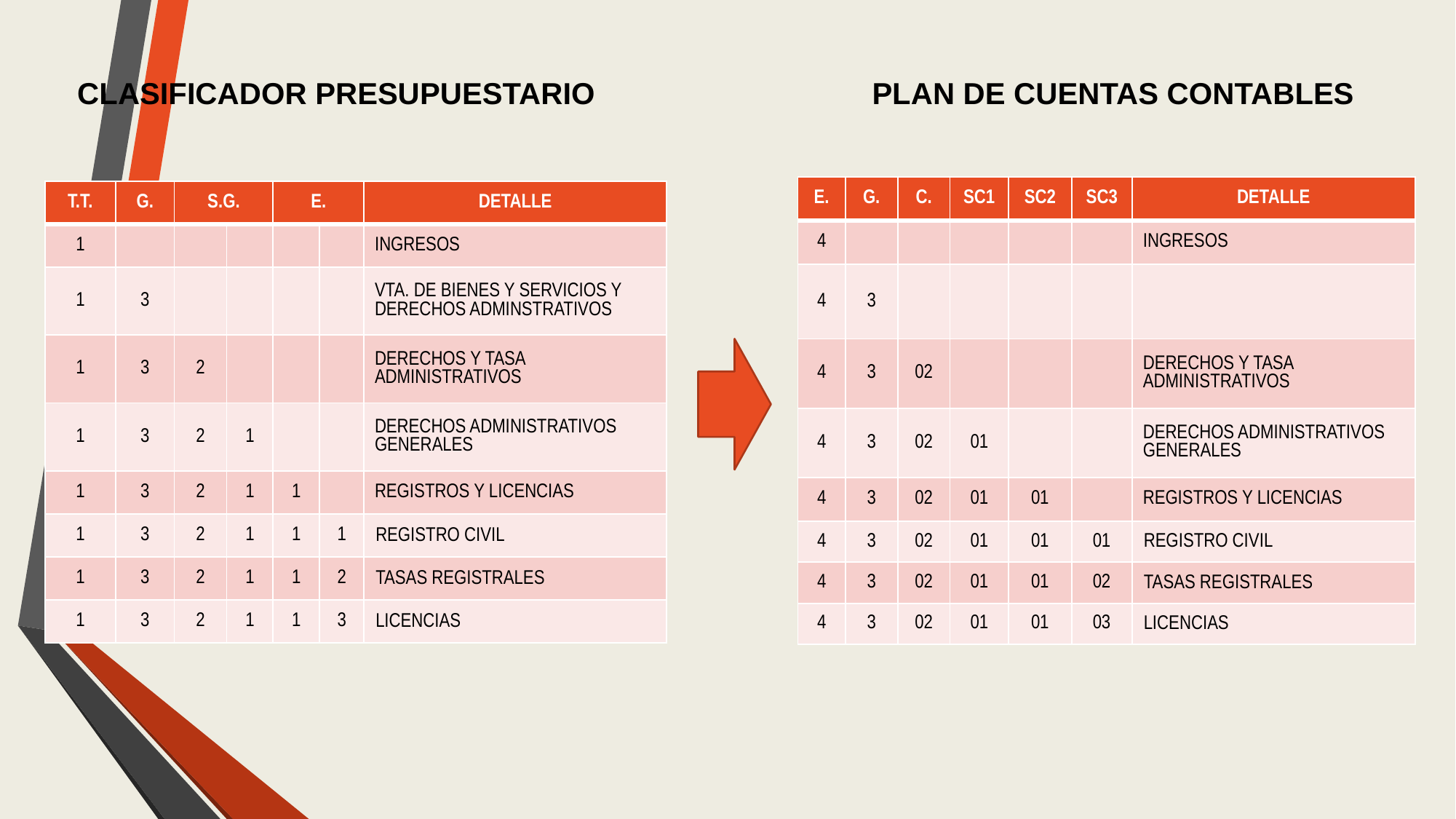

CLASIFICADOR PRESUPUESTARIO
PLAN DE CUENTAS CONTABLES
| E. | G. | C. | SC1 | SC2 | SC3 | DETALLE |
| --- | --- | --- | --- | --- | --- | --- |
| 4 |  |  |  |  |  | INGRESOS |
| 4 | 3 |  |  |  |  |  |
| 4 | 3 | 02 |  |  |  | DERECHOS Y TASA ADMINISTRATIVOS |
| 4 | 3 | 02 | 01 |  |  | DERECHOS ADMINISTRATIVOS GENERALES |
| 4 | 3 | 02 | 01 | 01 |  | REGISTROS Y LICENCIAS |
| 4 | 3 | 02 | 01 | 01 | 01 | REGISTRO CIVIL |
| 4 | 3 | 02 | 01 | 01 | 02 | TASAS REGISTRALES |
| 4 | 3 | 02 | 01 | 01 | 03 | LICENCIAS |
| T.T. | G. | S.G. |  | E. |  | DETALLE |
| --- | --- | --- | --- | --- | --- | --- |
| 1 |  |  |  |  |  | INGRESOS |
| 1 | 3 |  |  |  |  | VTA. DE BIENES Y SERVICIOS Y DERECHOS ADMINSTRATIVOS |
| 1 | 3 | 2 |  |  |  | DERECHOS Y TASA ADMINISTRATIVOS |
| 1 | 3 | 2 | 1 |  |  | DERECHOS ADMINISTRATIVOS GENERALES |
| 1 | 3 | 2 | 1 | 1 |  | REGISTROS Y LICENCIAS |
| 1 | 3 | 2 | 1 | 1 | 1 | REGISTRO CIVIL |
| 1 | 3 | 2 | 1 | 1 | 2 | TASAS REGISTRALES |
| 1 | 3 | 2 | 1 | 1 | 3 | LICENCIAS |